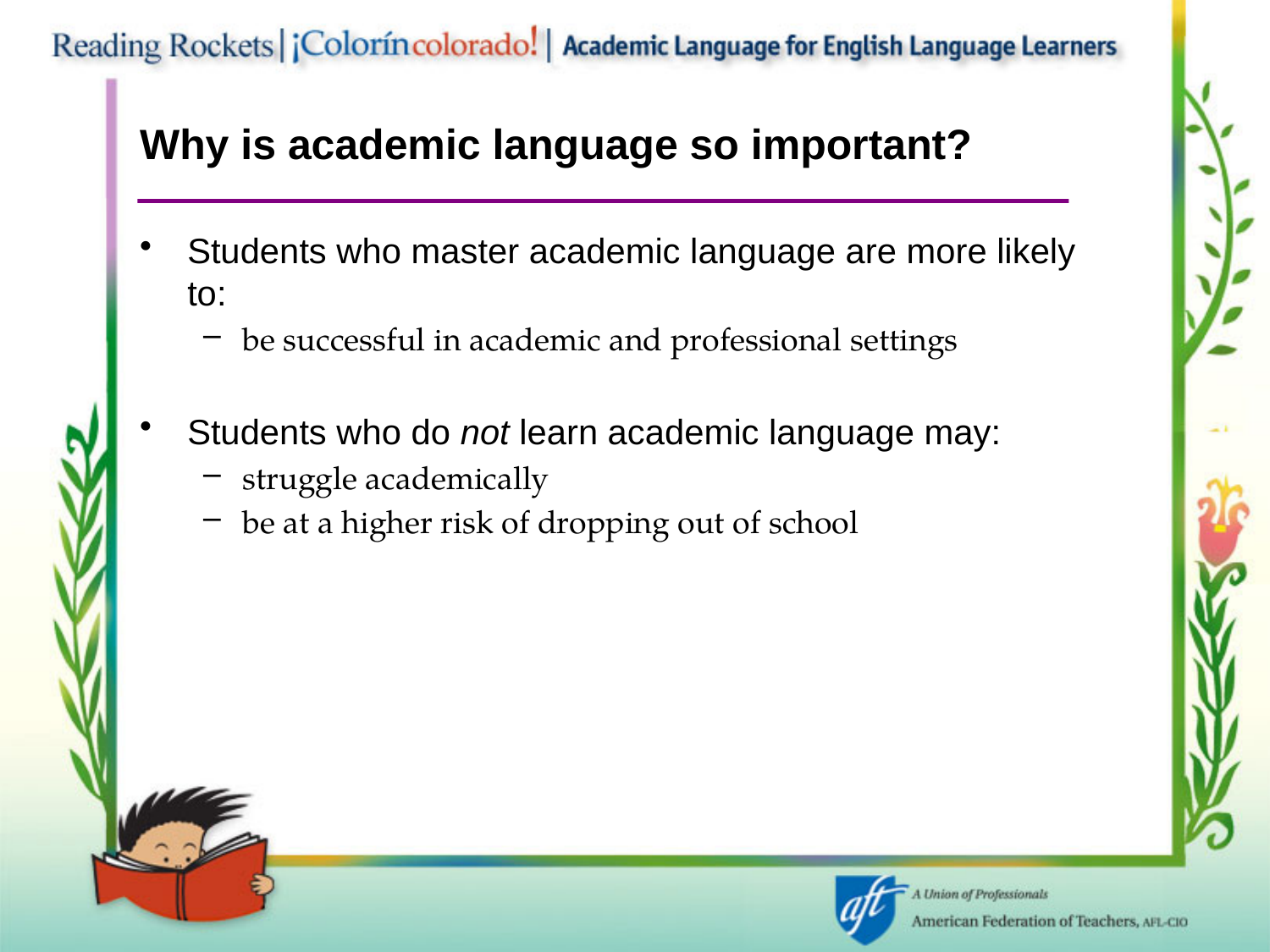

# Why is academic language so important?
Students who master academic language are more likely to:
be successful in academic and professional settings

Students who do not learn academic language may:
struggle academically
be at a higher risk of dropping out of school